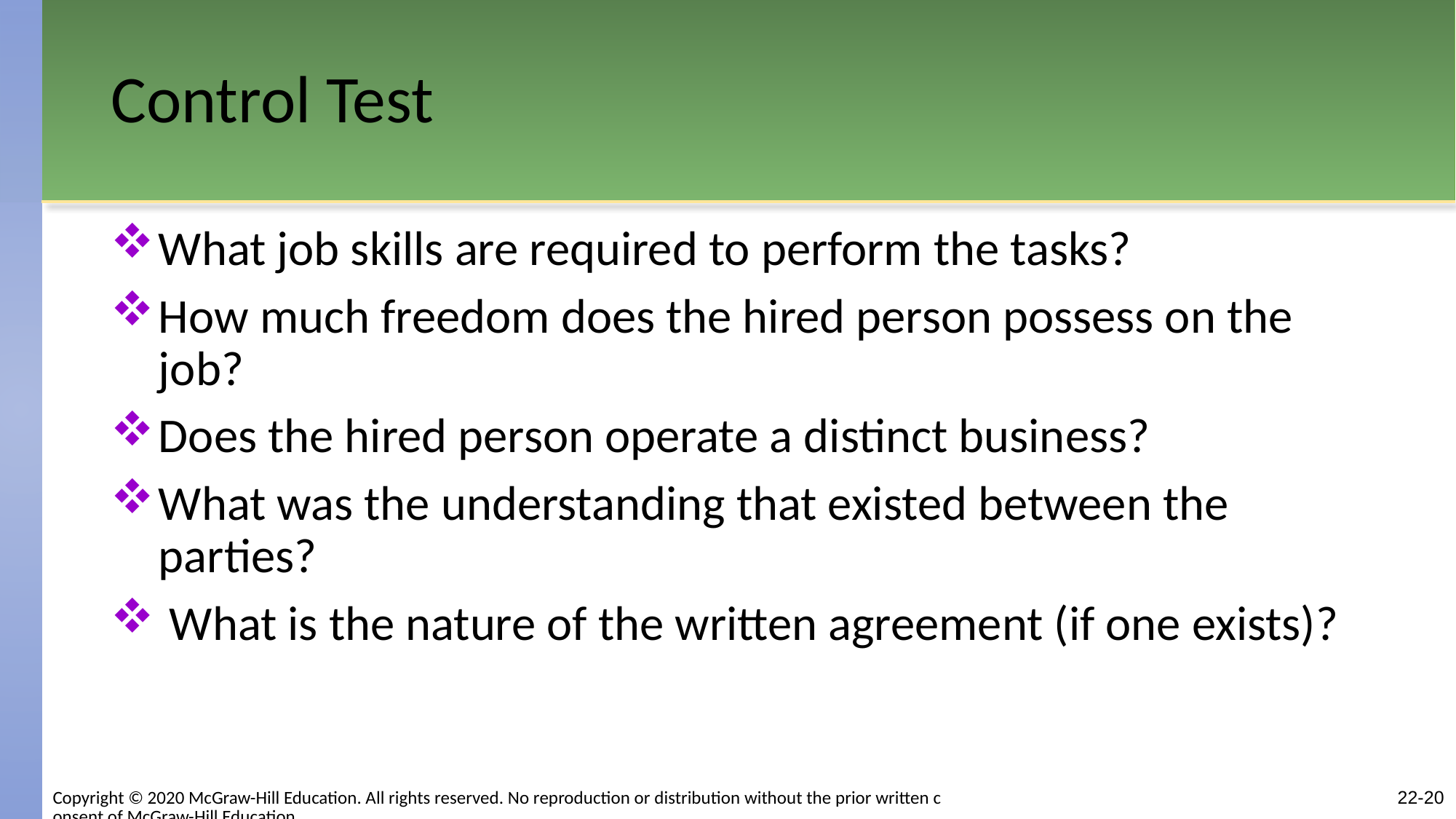

# Control Test
What job skills are required to perform the tasks?
How much freedom does the hired person possess on the job?
Does the hired person operate a distinct business?
What was the understanding that existed between the parties?
 What is the nature of the written agreement (if one exists)?
22-20
Copyright © 2020 McGraw-Hill Education. All rights reserved. No reproduction or distribution without the prior written consent of McGraw-Hill Education.